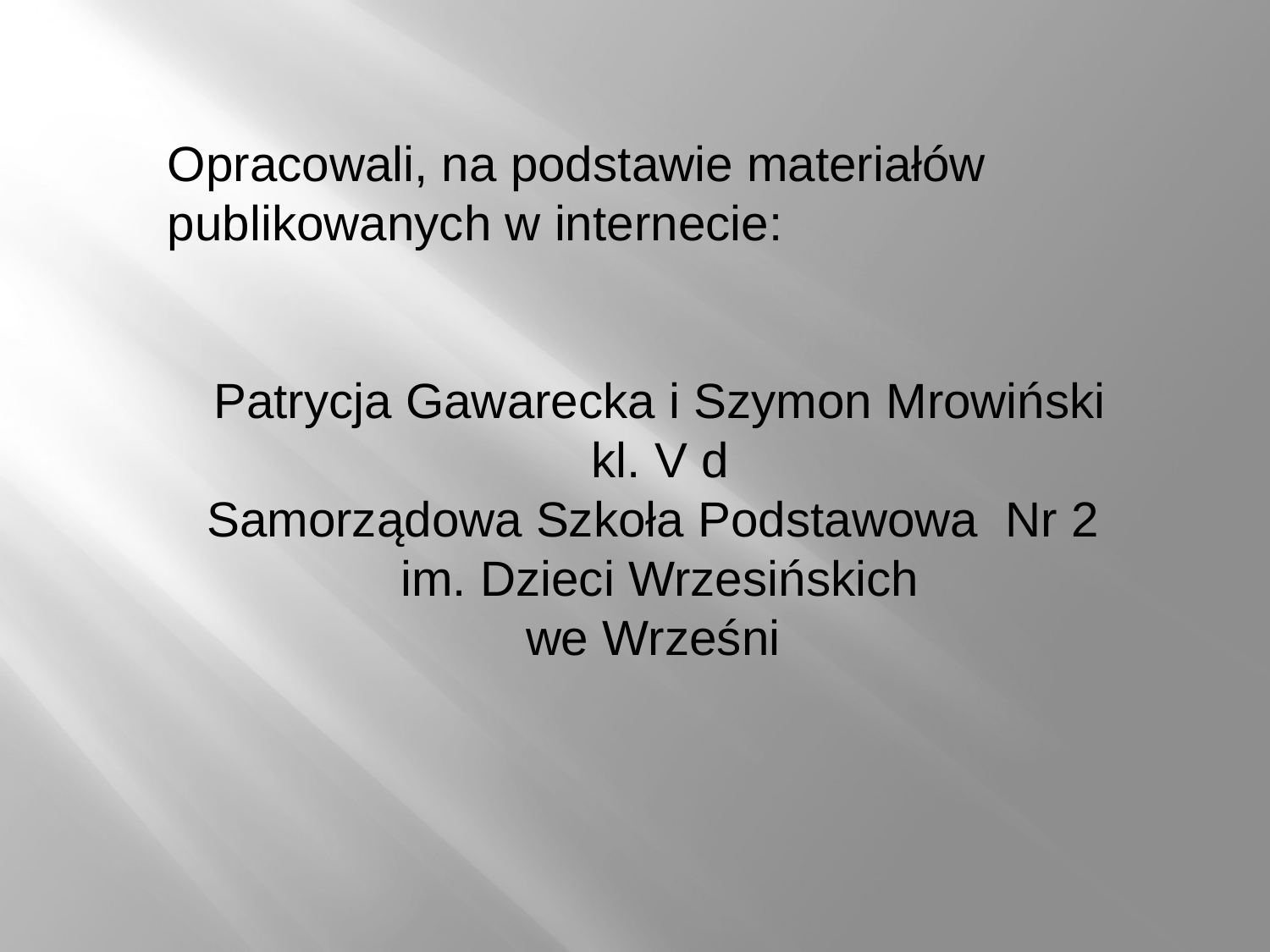

Opracowali, na podstawie materiałów publikowanych w internecie:

Patrycja Gawarecka i Szymon Mrowiński
kl. V d
Samorządowa Szkoła Podstawowa  Nr 2
im. Dzieci Wrzesińskich
we Wrześni